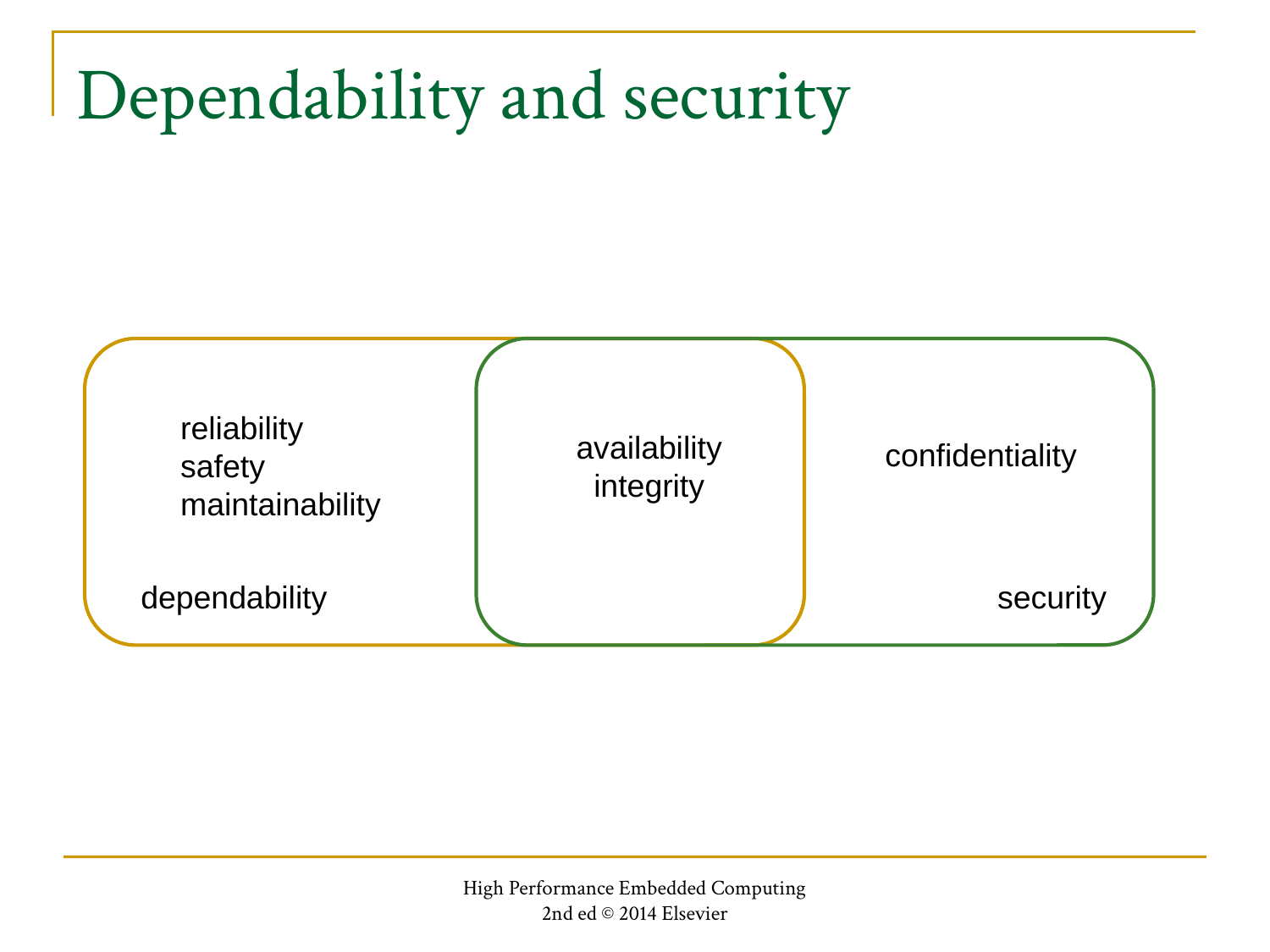

# Dependability and security

reliability
safety
maintainability
availability
integrity
confidentiality
dependability
security
High Performance Embedded Computing 2nd ed © 2014 Elsevier